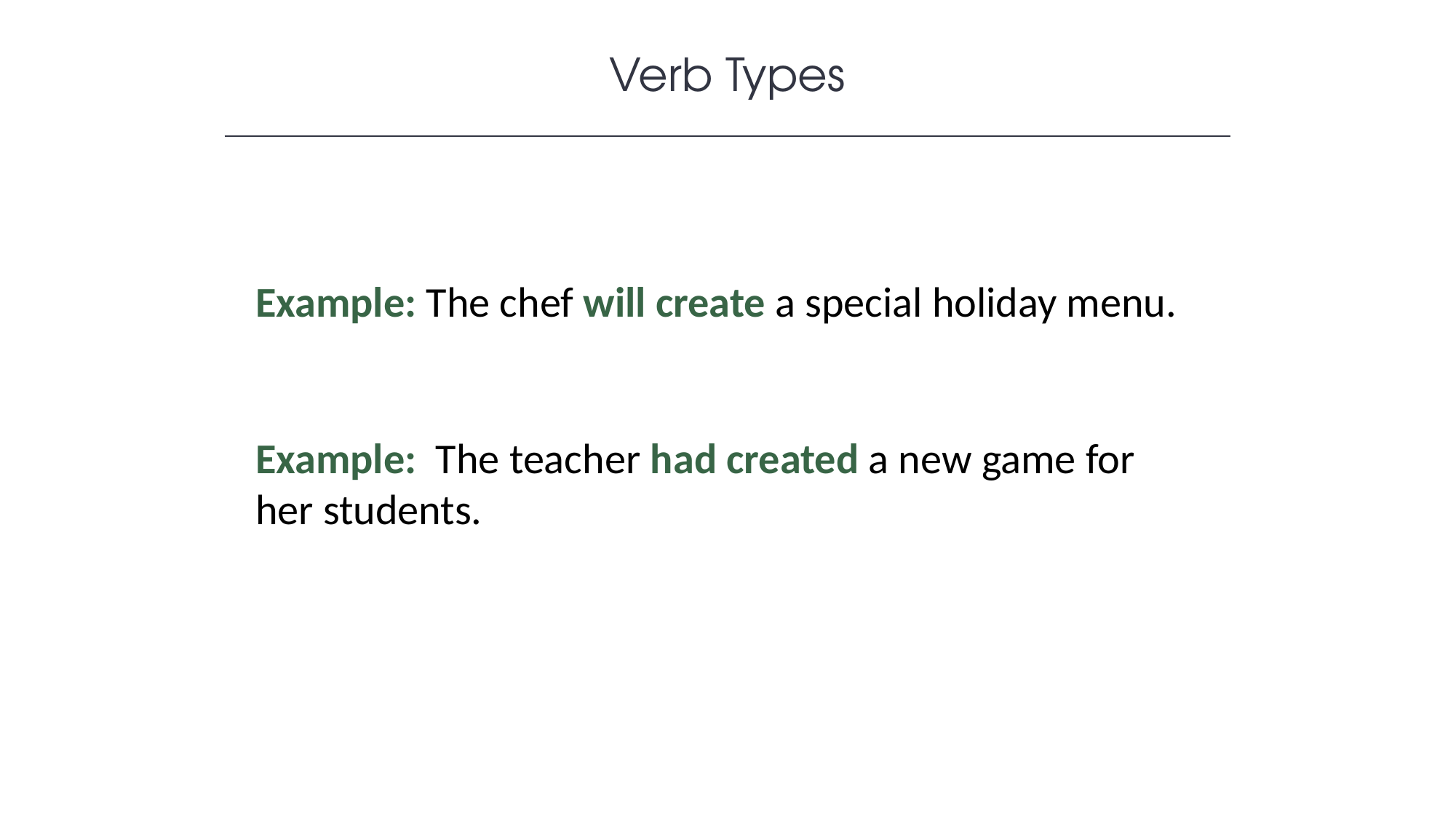

Verb Types
HAWKES LEARNING
Example: The chef will create a special holiday menu.

Example:  The teacher had created a new game for her students.